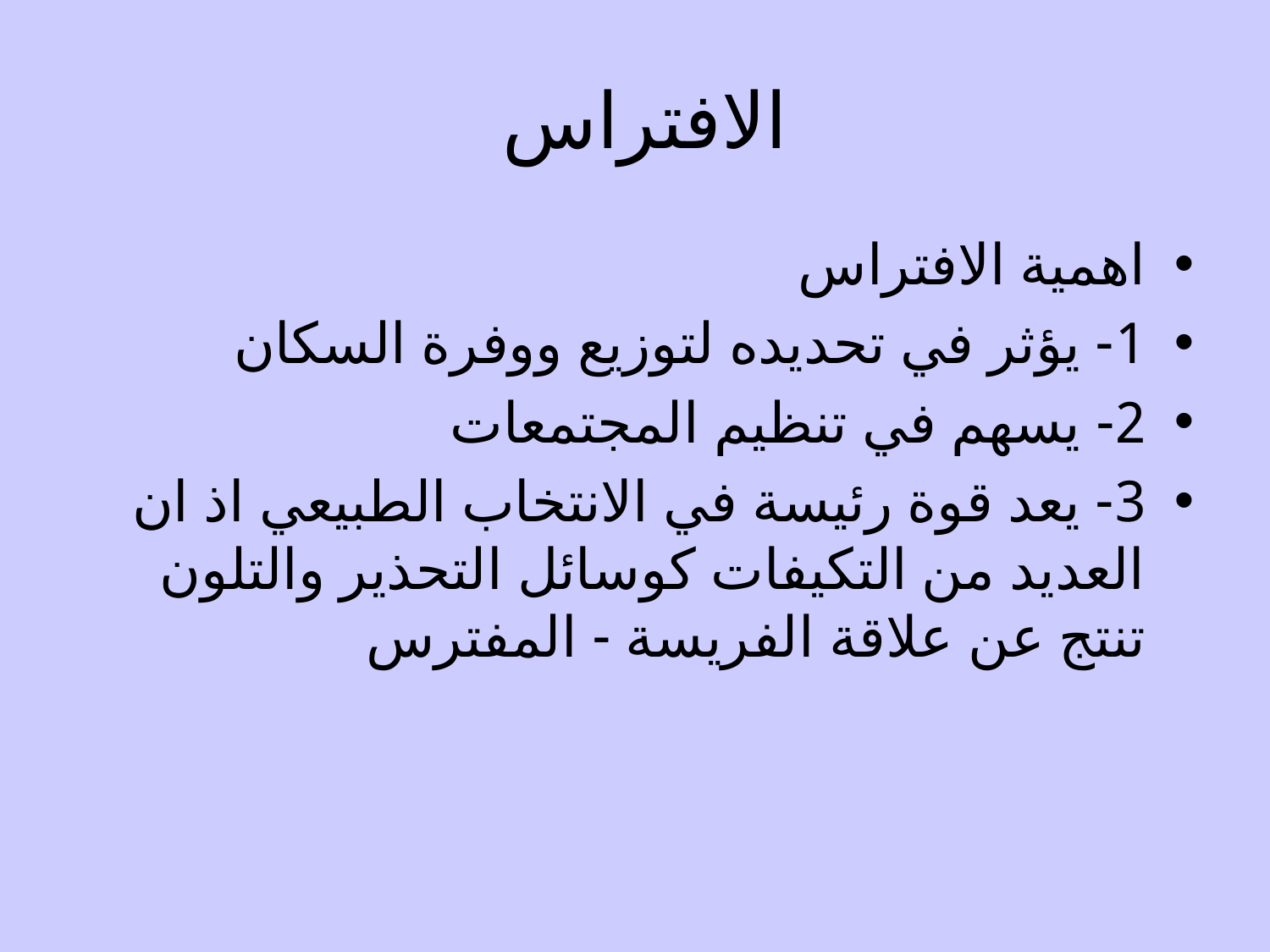

# الافتراس
اهمية الافتراس
1- يؤثر في تحديده لتوزيع ووفرة السكان
2- يسهم في تنظيم المجتمعات
3- يعد قوة رئيسة في الانتخاب الطبيعي اذ ان العديد من التكيفات كوسائل التحذير والتلون تنتج عن علاقة الفريسة - المفترس